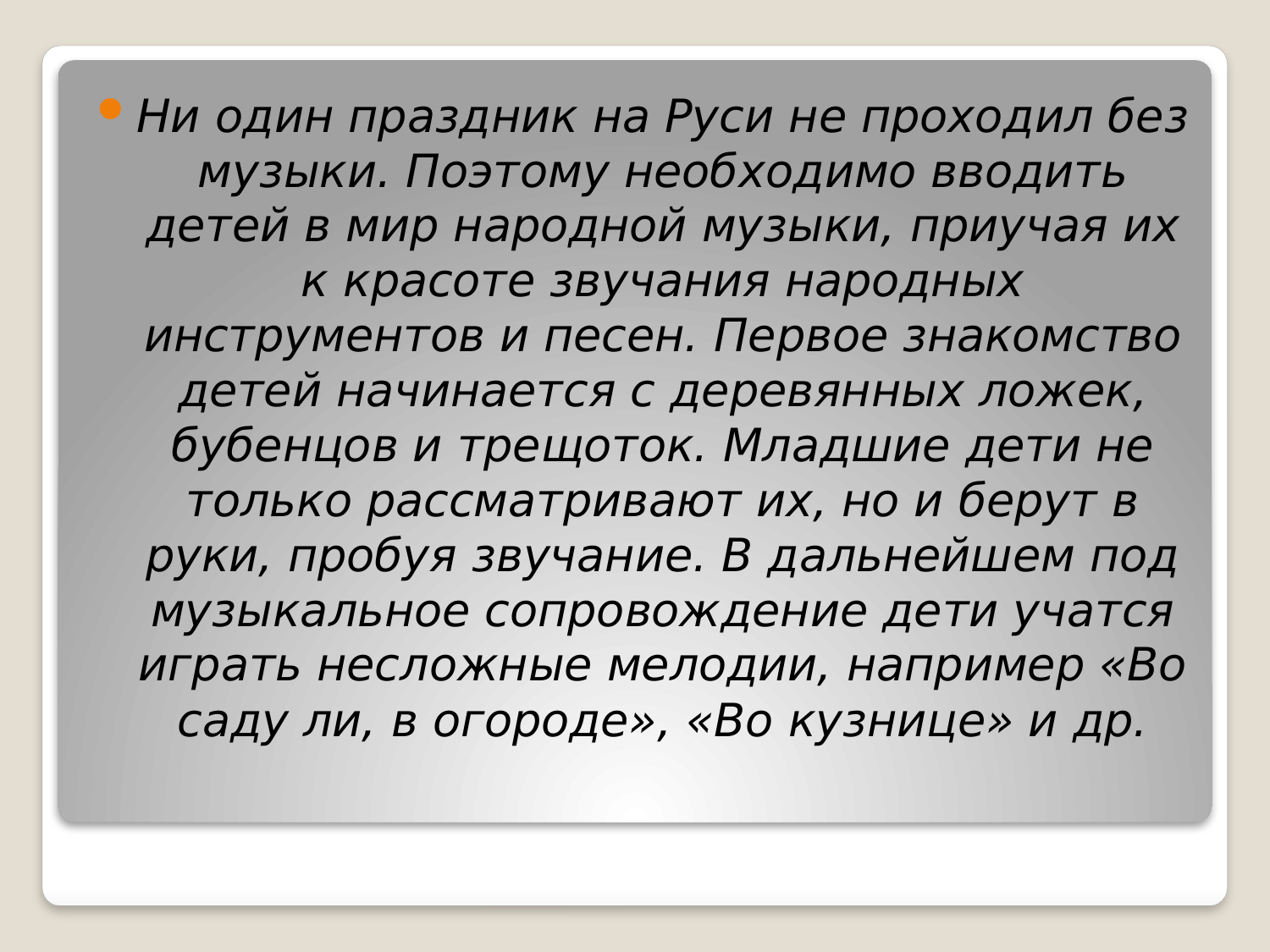

Ни один праздник на Руси не проходил без музыки. Поэтому необходимо вводить детей в мир народной музыки, приучая их к красоте звучания народных инструментов и песен. Первое знакомство детей начинается с деревянных ложек, бубенцов и трещоток. Младшие дети не только рассматривают их, но и берут в руки, пробуя звучание. В дальнейшем под музыкальное сопровождение дети учатся играть несложные мелодии, например «Во саду ли, в огороде», «Во кузнице» и др.